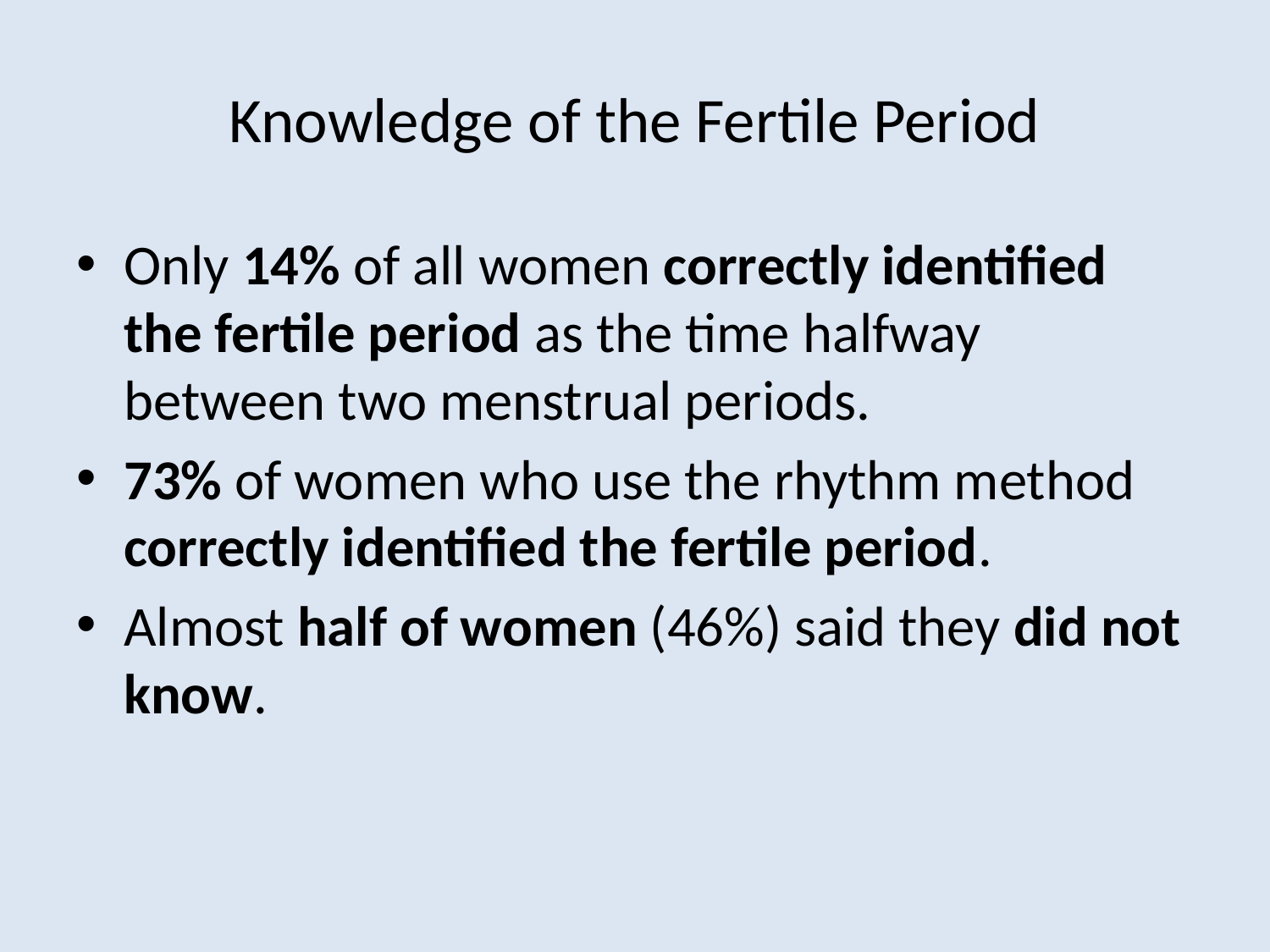

# Knowledge of the Fertile Period
Only 14% of all women correctly identified the fertile period as the time halfway between two menstrual periods.
73% of women who use the rhythm method correctly identified the fertile period.
Almost half of women (46%) said they did not know.